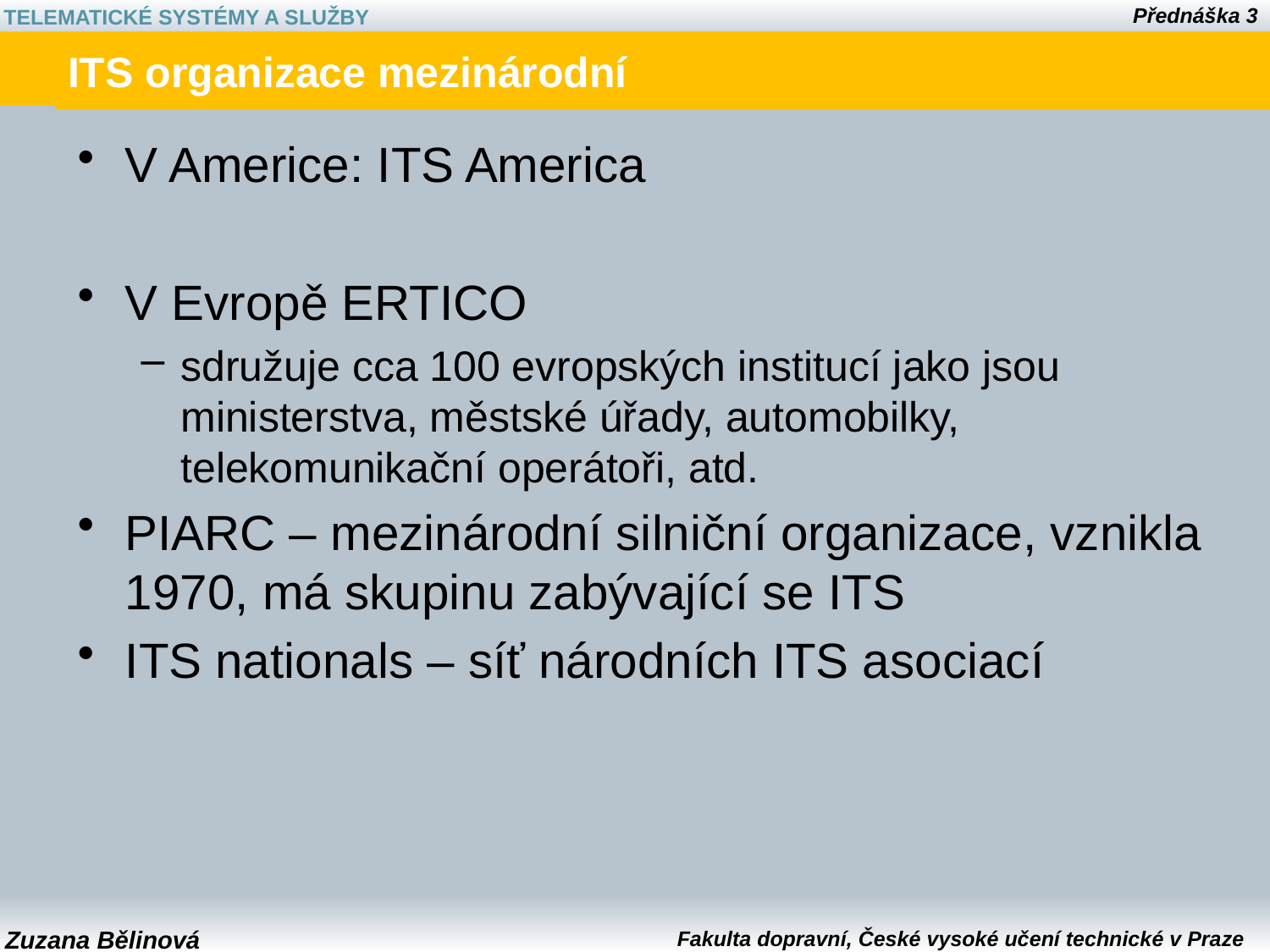

# ITS organizace mezinárodní
V Americe: ITS America

V Evropě ERTICO
sdružuje cca 100 evropských institucí jako jsou ministerstva, městské úřady, automobilky, telekomunikační operátoři, atd.
PIARC – mezinárodní silniční organizace, vznikla 1970, má skupinu zabývající se ITS
ITS nationals – síť národních ITS asociací